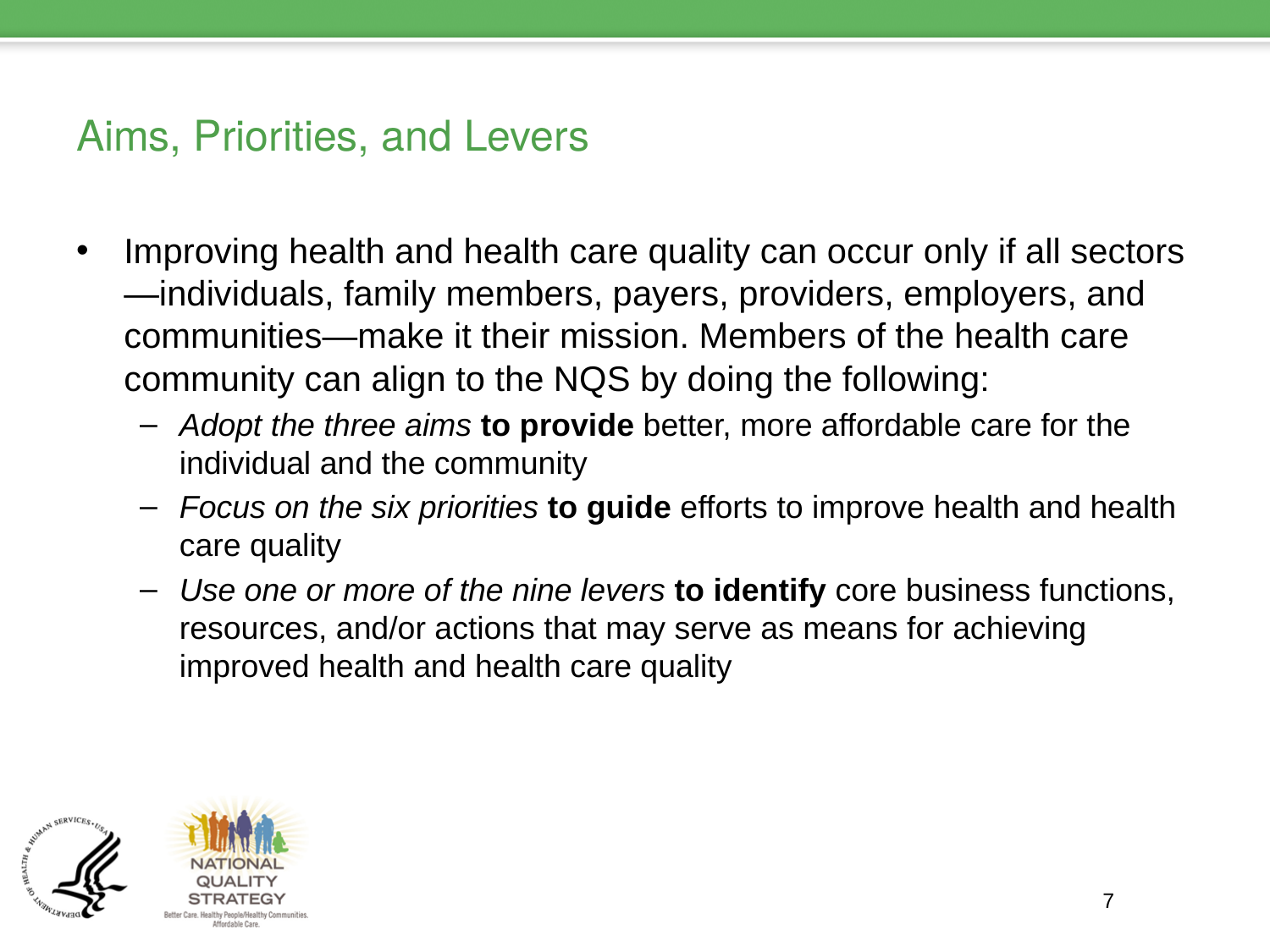

# Aims, Priorities, and Levers
Improving health and health care quality can occur only if all sectors—individuals, family members, payers, providers, employers, and communities—make it their mission. Members of the health care community can align to the NQS by doing the following:
Adopt the three aims to provide better, more affordable care for the individual and the community
Focus on the six priorities to guide efforts to improve health and health care quality
Use one or more of the nine levers to identify core business functions, resources, and/or actions that may serve as means for achieving improved health and health care quality
7